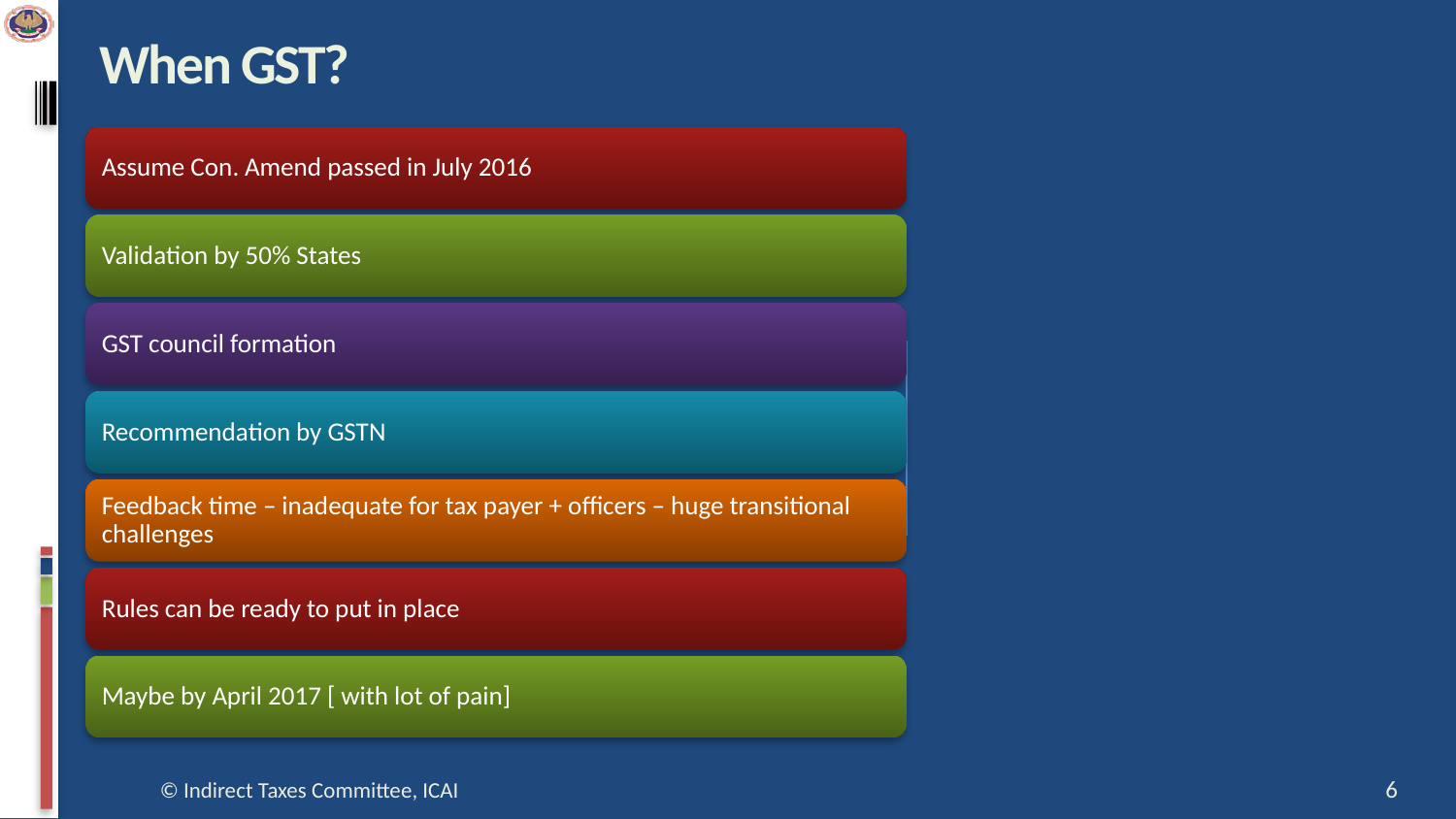

# When GST?
Assume Con. Amend passed in July 2016
Validation by 50% States
GST council formation
Recommendation by GSTN
Feedback time – inadequate for tax payer + officers – huge transitional challenges
Rules can be ready to put in place
Maybe by April 2017 [ with lot of pain]
© Indirect Taxes Committee, ICAI
6